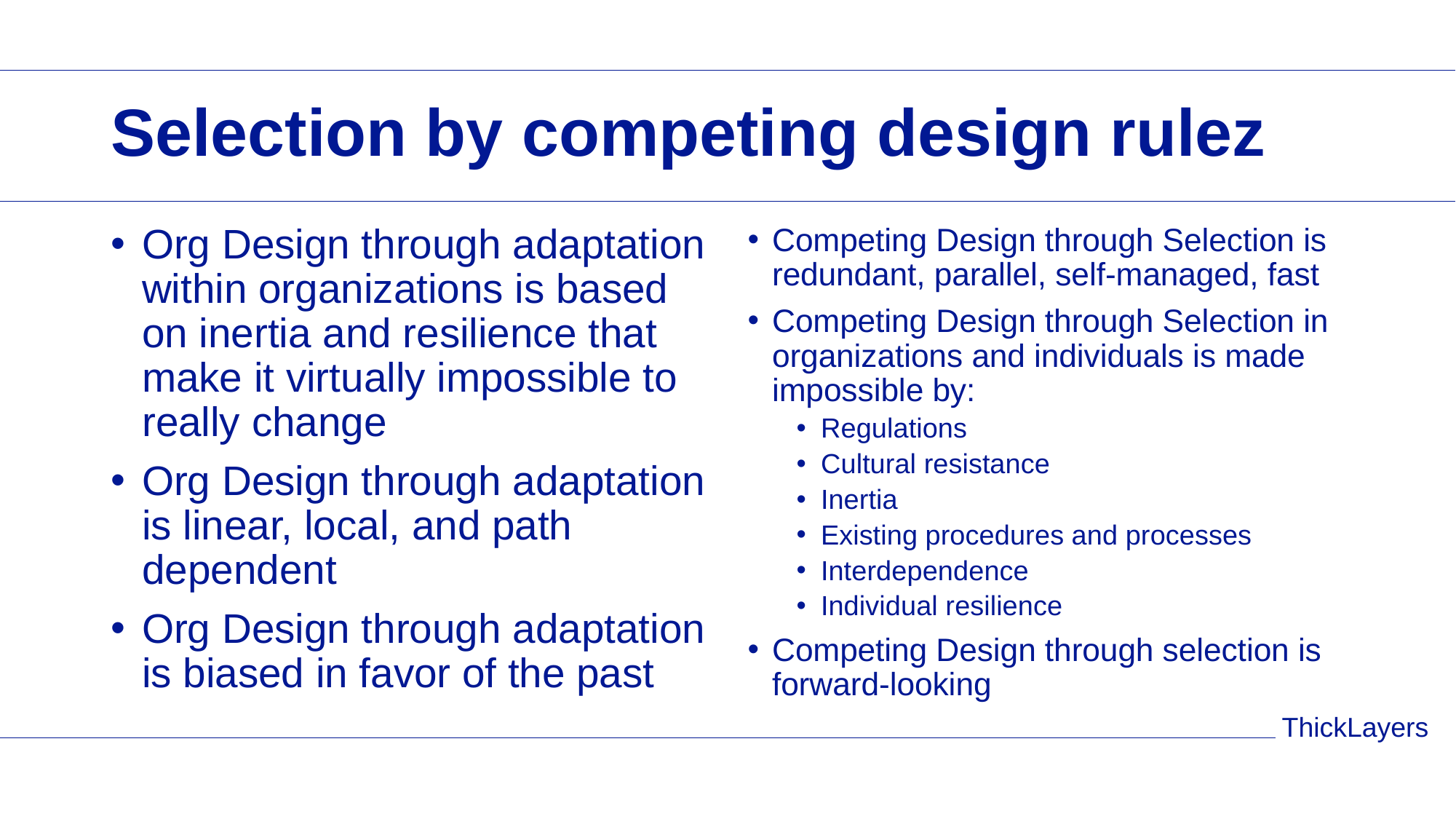

# Selection by competing design rulez
Org Design through adaptation within organizations is based on inertia and resilience that make it virtually impossible to really change
Org Design through adaptation is linear, local, and path dependent
Org Design through adaptation is biased in favor of the past
Competing Design through Selection is redundant, parallel, self-managed, fast
Competing Design through Selection in organizations and individuals is made impossible by:
Regulations
Cultural resistance
Inertia
Existing procedures and processes
Interdependence
Individual resilience
Competing Design through selection is forward-looking